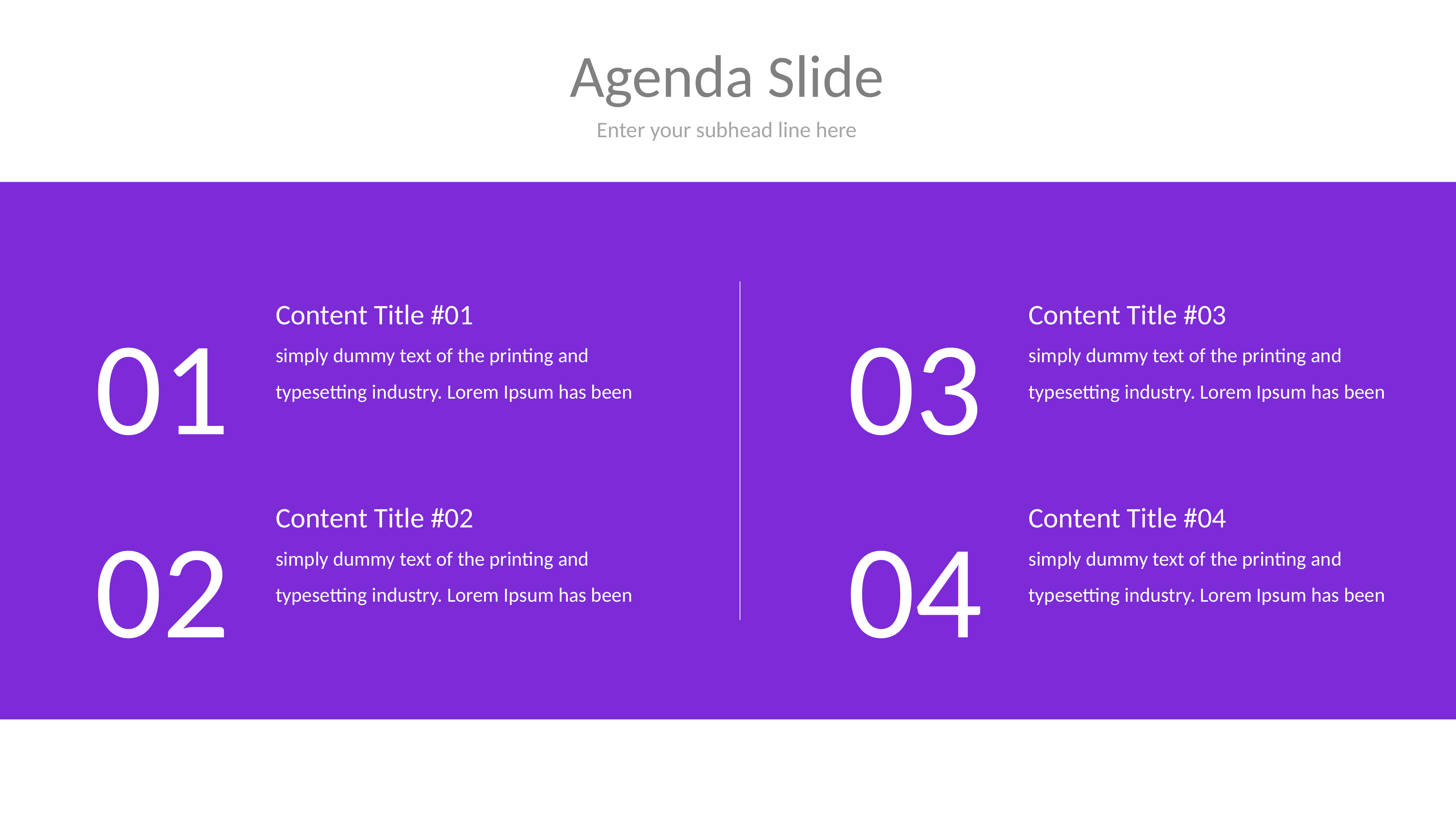

# Agenda Slide
Enter your subhead line here

01
03
Content Title #01
simply dummy text of the printing and typesetting industry. Lorem Ipsum has been
Content Title #03
simply dummy text of the printing and typesetting industry. Lorem Ipsum has been
02
04
Content Title #02
simply dummy text of the printing and typesetting industry. Lorem Ipsum has been
Content Title #04
simply dummy text of the printing and typesetting industry. Lorem Ipsum has been